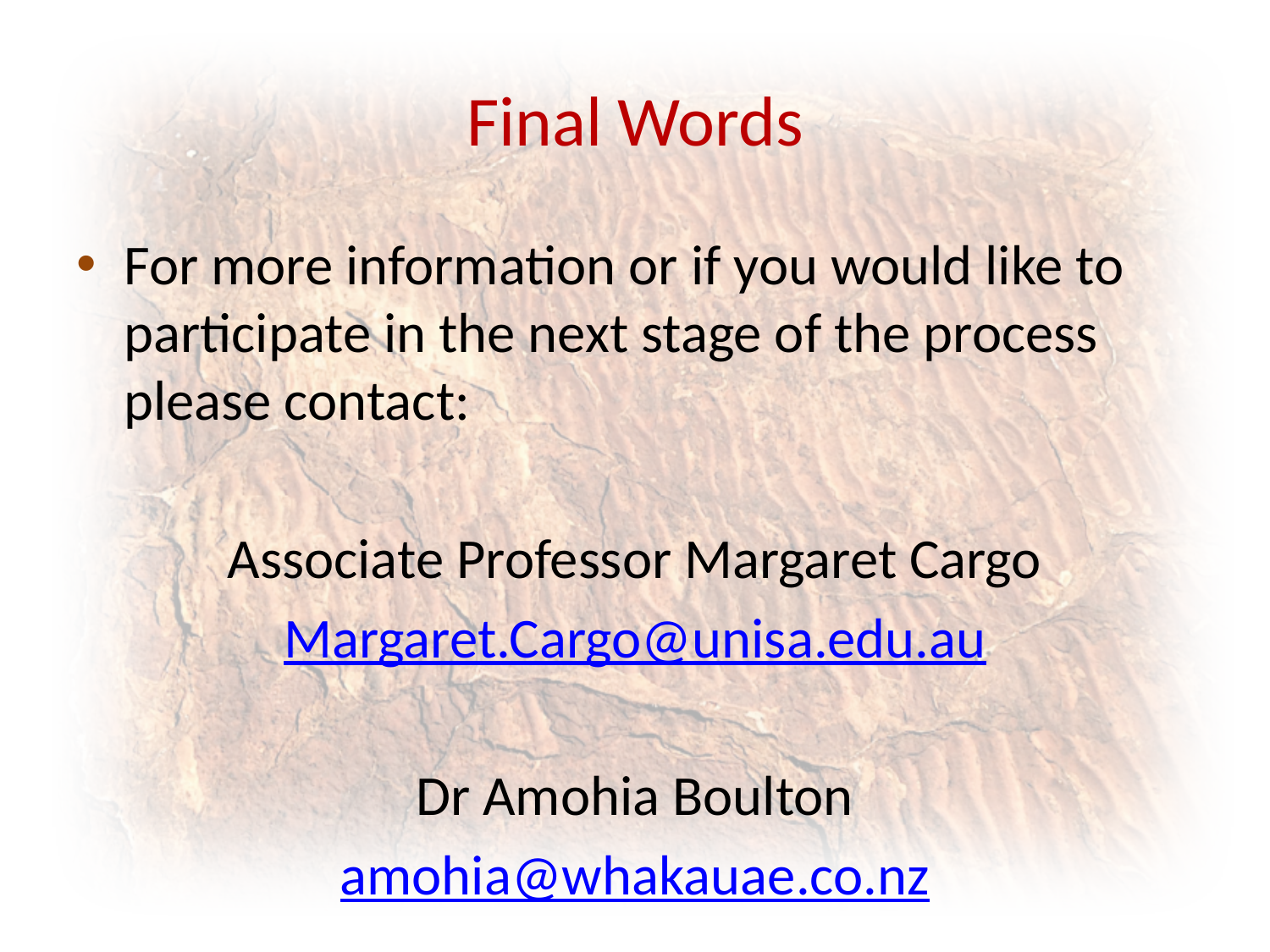

# Final Words
For more information or if you would like to participate in the next stage of the process please contact:

Associate Professor Margaret Cargo
Margaret.Cargo@unisa.edu.au

Dr Amohia Boulton
amohia@whakauae.co.nz